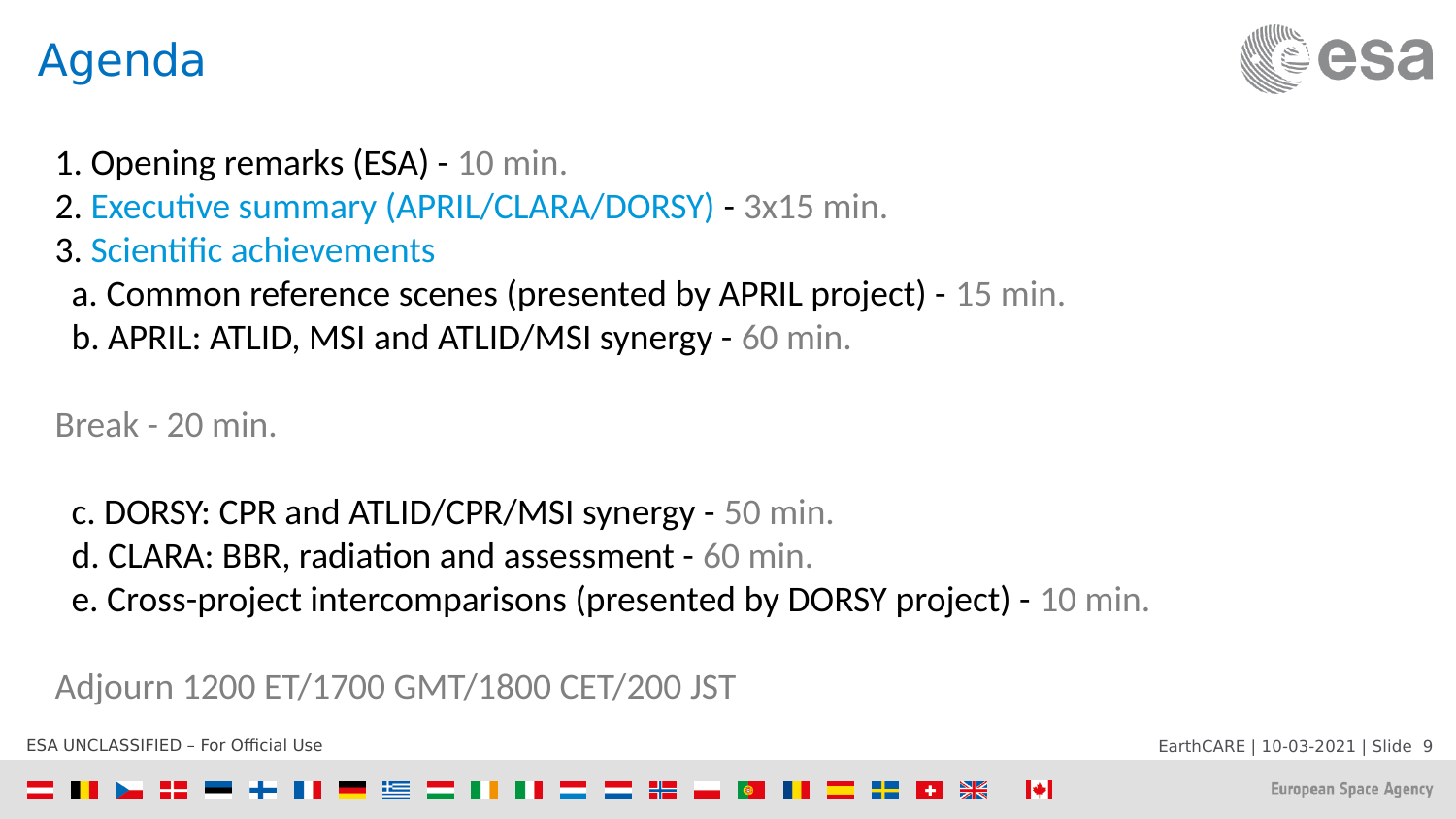

# Agenda
1. Opening remarks (ESA) - 10 min.
2. Executive summary (APRIL/CLARA/DORSY) - 3x15 min.
3. Scientific achievements
  a. Common reference scenes (presented by APRIL project) - 15 min.
  b. APRIL: ATLID, MSI and ATLID/MSI synergy - 60 min.

Break - 20 min.

  c. DORSY: CPR and ATLID/CPR/MSI synergy - 50 min.
  d. CLARA: BBR, radiation and assessment - 60 min.
  e. Cross-project intercomparisons (presented by DORSY project) - 10 min.

Adjourn 1200 ET/1700 GMT/1800 CET/200 JST